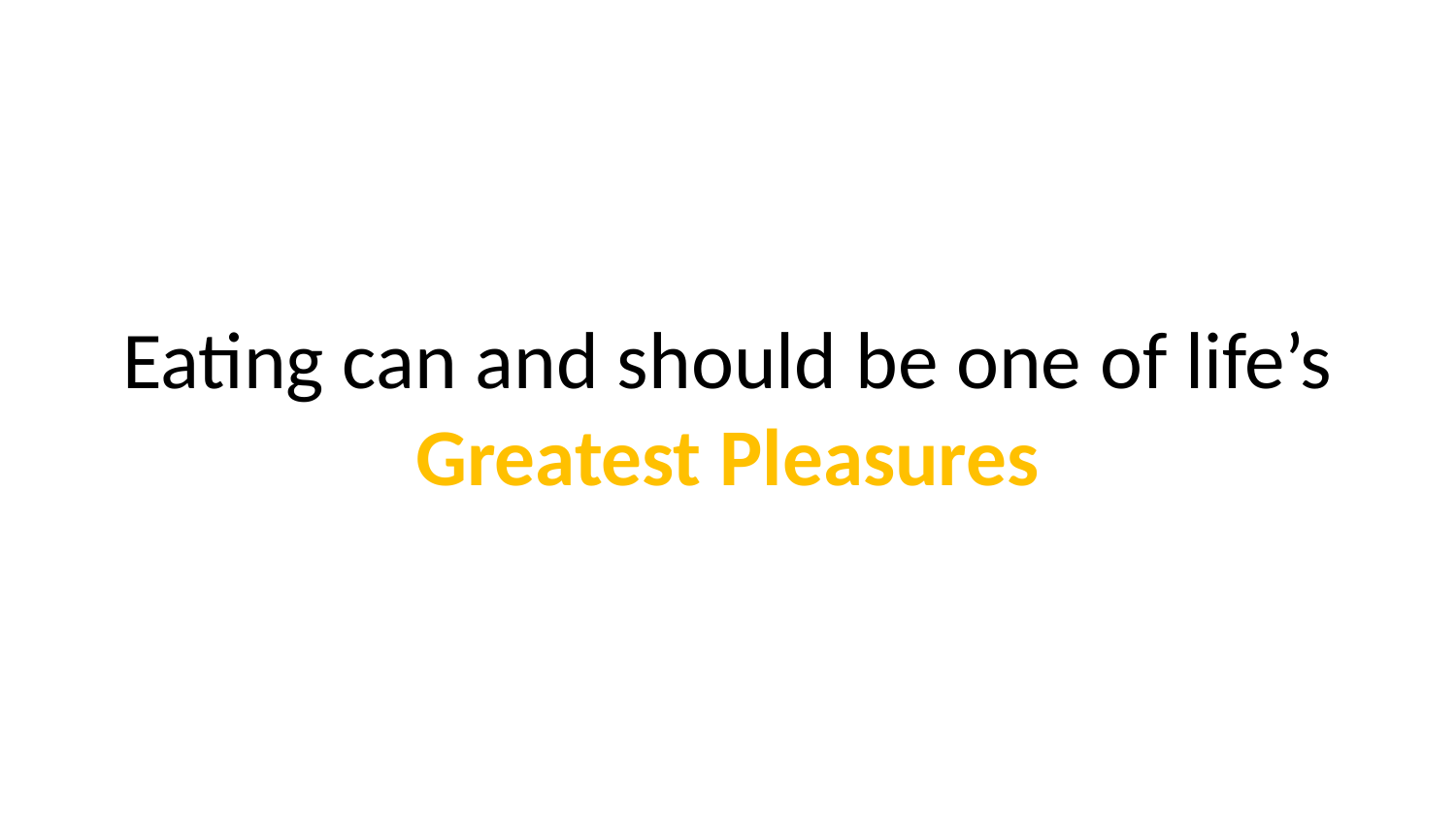

Eating can and should be one of life’s Greatest Pleasures